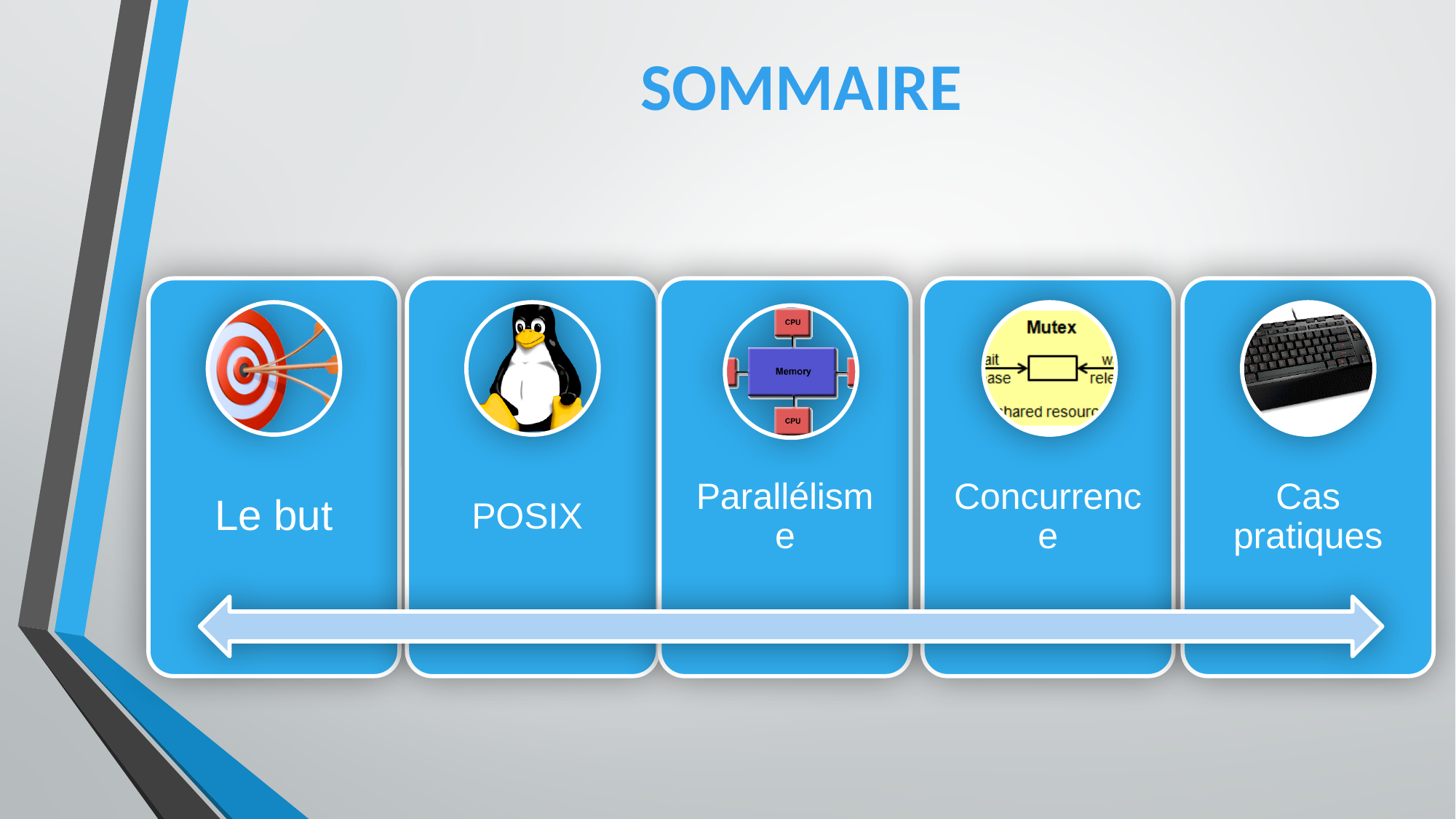

Sommaire
Le but
POSIX
Parallélisme
Concurrence
Cas pratiques